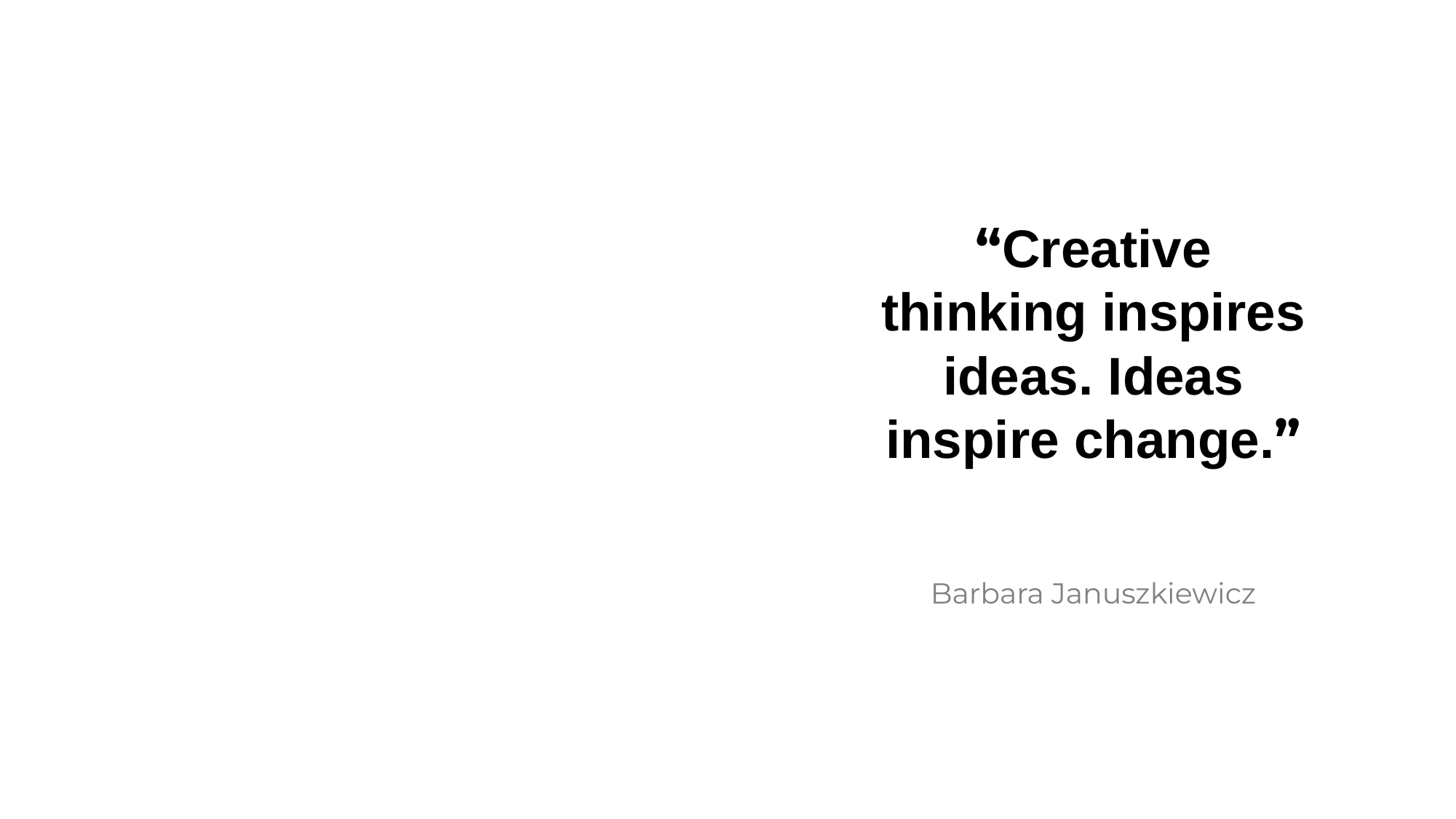

“Creative thinking inspires ideas. Ideas inspire change.”
Barbara Januszkiewicz